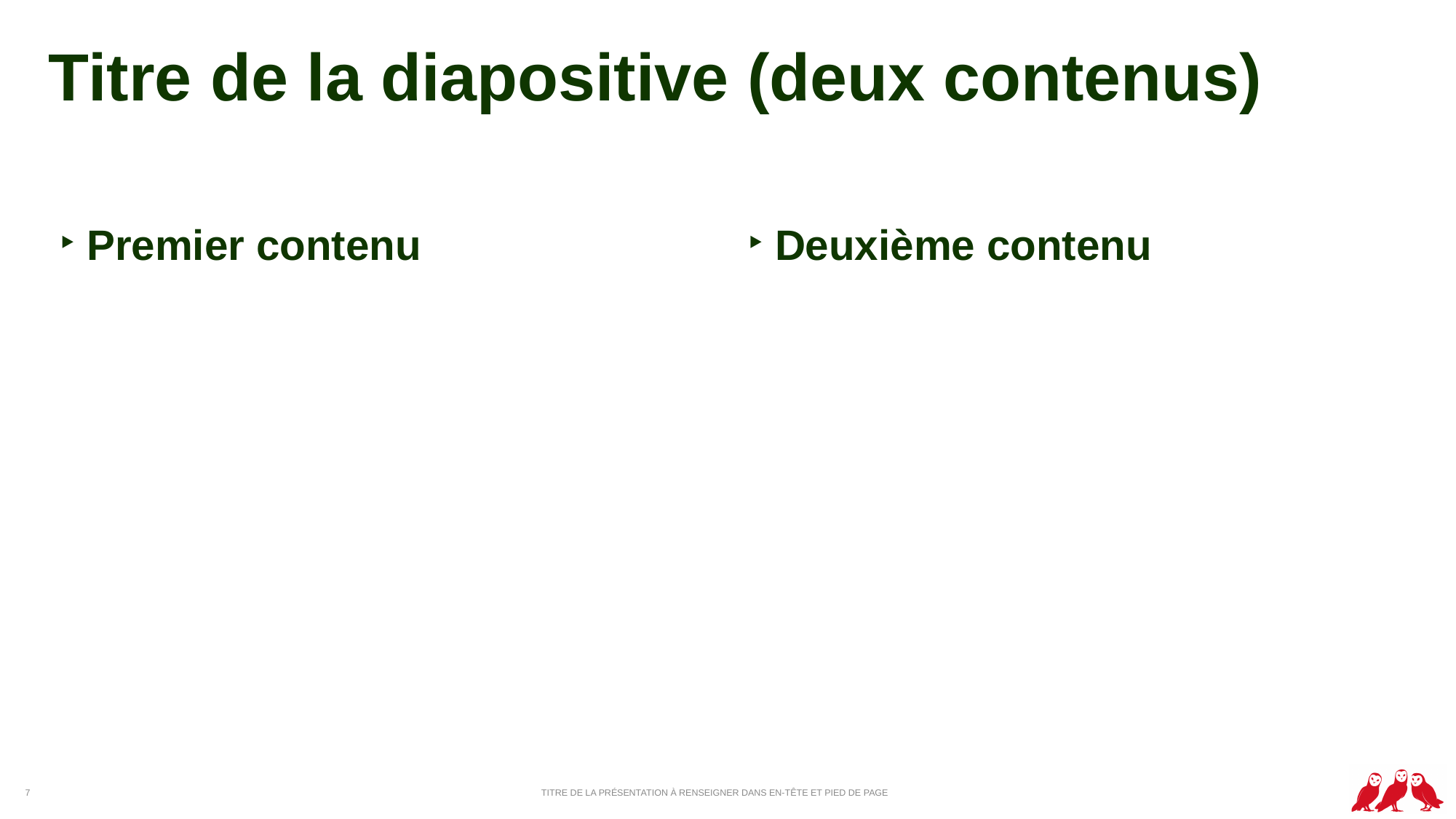

# Titre de la diapositive (deux contenus)
Premier contenu
Deuxième contenu

7
TITRE DE LA PRÉSENTATION À RENSEIGNER DANS EN-TÊTE ET PIED DE PAGE